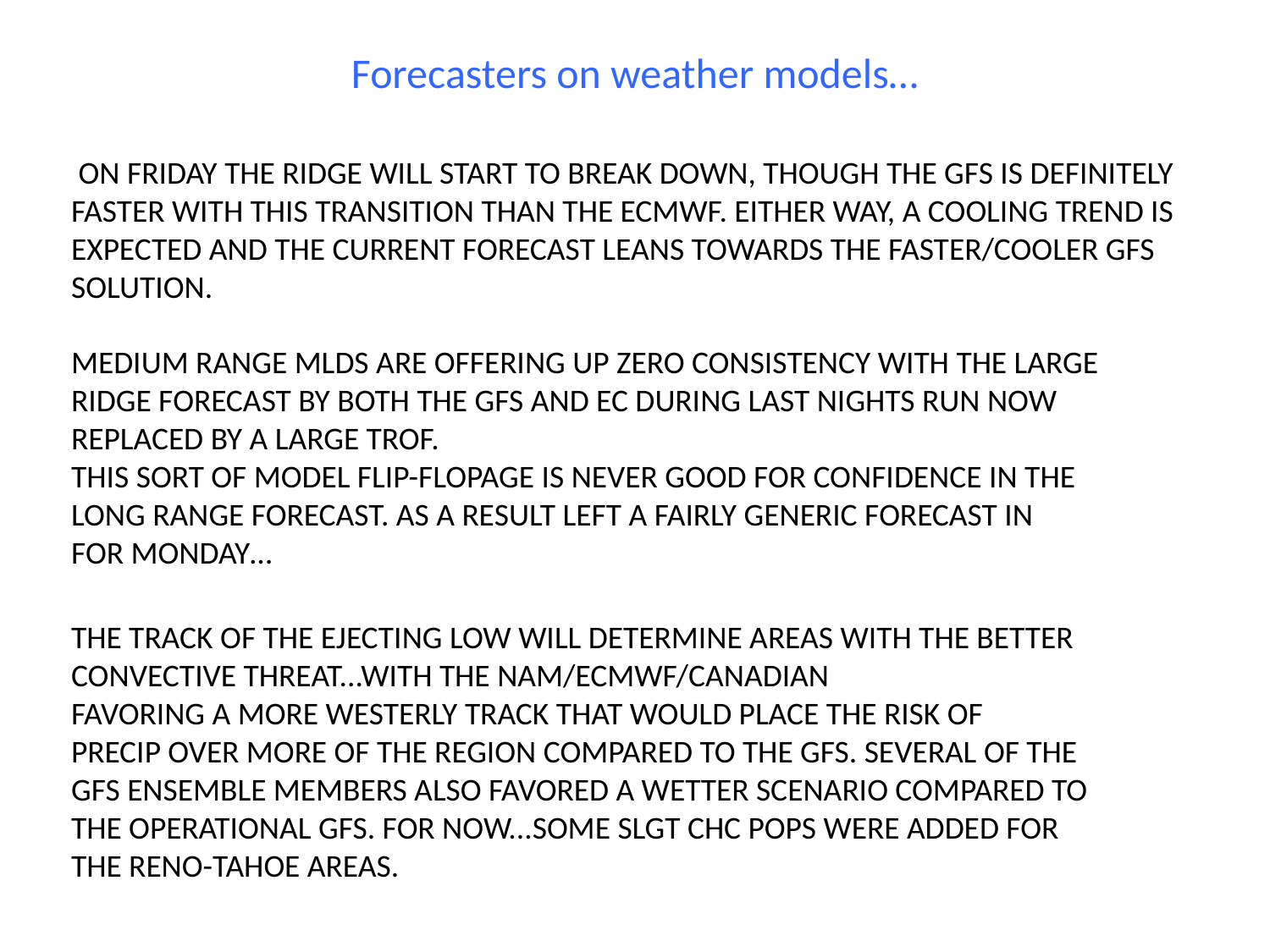

Forecasters on weather models…
 ON FRIDAY THE RIDGE WILL START TO BREAK DOWN, THOUGH THE GFS IS DEFINITELY FASTER WITH THIS TRANSITION THAN THE ECMWF. EITHER WAY, A COOLING TREND IS EXPECTED AND THE CURRENT FORECAST LEANS TOWARDS THE FASTER/COOLER GFS SOLUTION.
MEDIUM RANGE MLDS ARE OFFERING UP ZERO CONSISTENCY WITH THE LARGE
RIDGE FORECAST BY BOTH THE GFS AND EC DURING LAST NIGHTS RUN NOW
REPLACED BY A LARGE TROF.
THIS SORT OF MODEL FLIP-FLOPAGE IS NEVER GOOD FOR CONFIDENCE IN THE
LONG RANGE FORECAST. AS A RESULT LEFT A FAIRLY GENERIC FORECAST IN
FOR MONDAY…
THE TRACK OF THE EJECTING LOW WILL DETERMINE AREAS WITH THE BETTER CONVECTIVE THREAT...WITH THE NAM/ECMWF/CANADIAN
FAVORING A MORE WESTERLY TRACK THAT WOULD PLACE THE RISK OF
PRECIP OVER MORE OF THE REGION COMPARED TO THE GFS. SEVERAL OF THE
GFS ENSEMBLE MEMBERS ALSO FAVORED A WETTER SCENARIO COMPARED TO
THE OPERATIONAL GFS. FOR NOW...SOME SLGT CHC POPS WERE ADDED FOR
THE RENO-TAHOE AREAS.